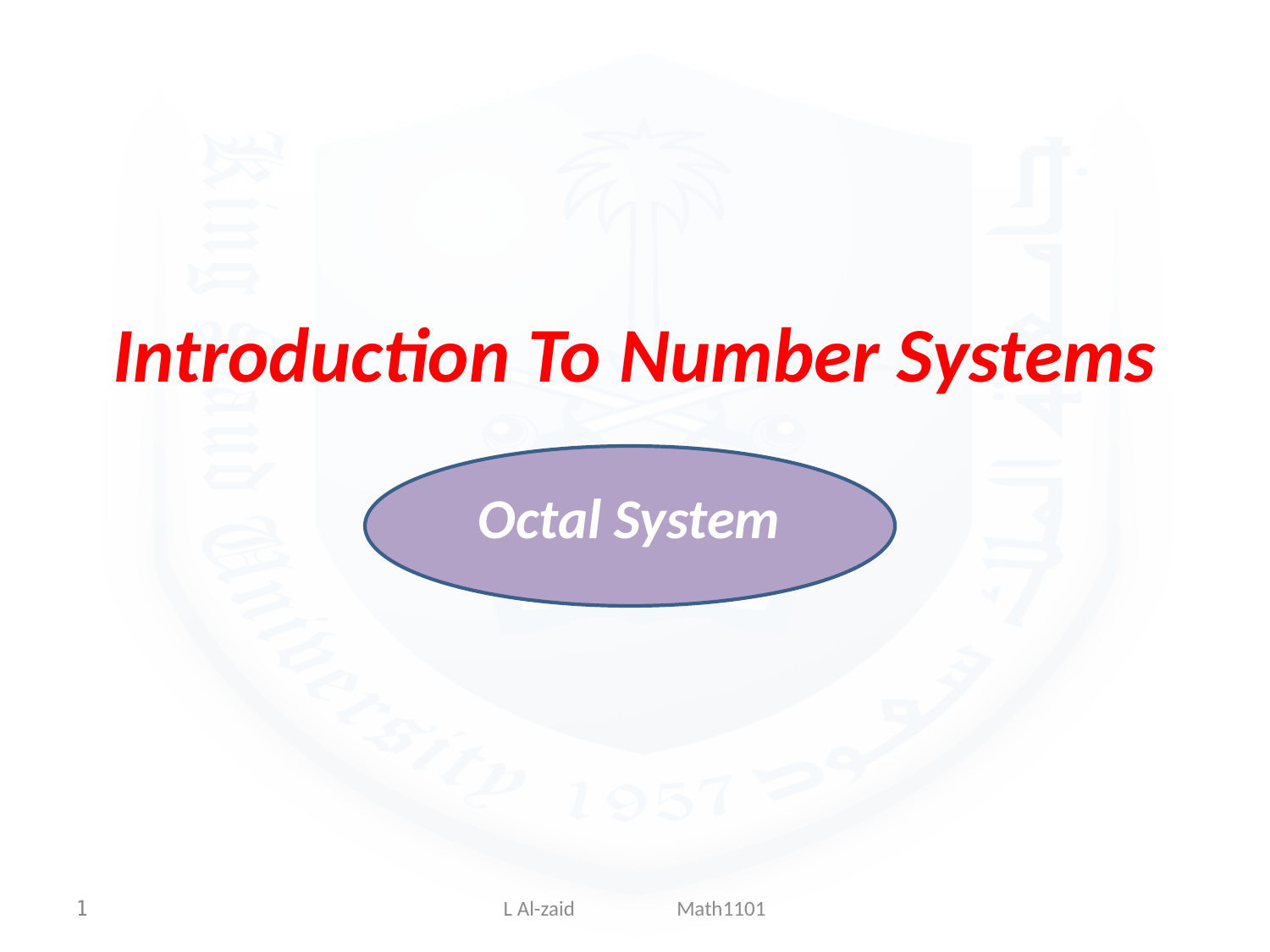

# Introduction To Number Systems

Octal System

1
L Al-zaid                     Math1101